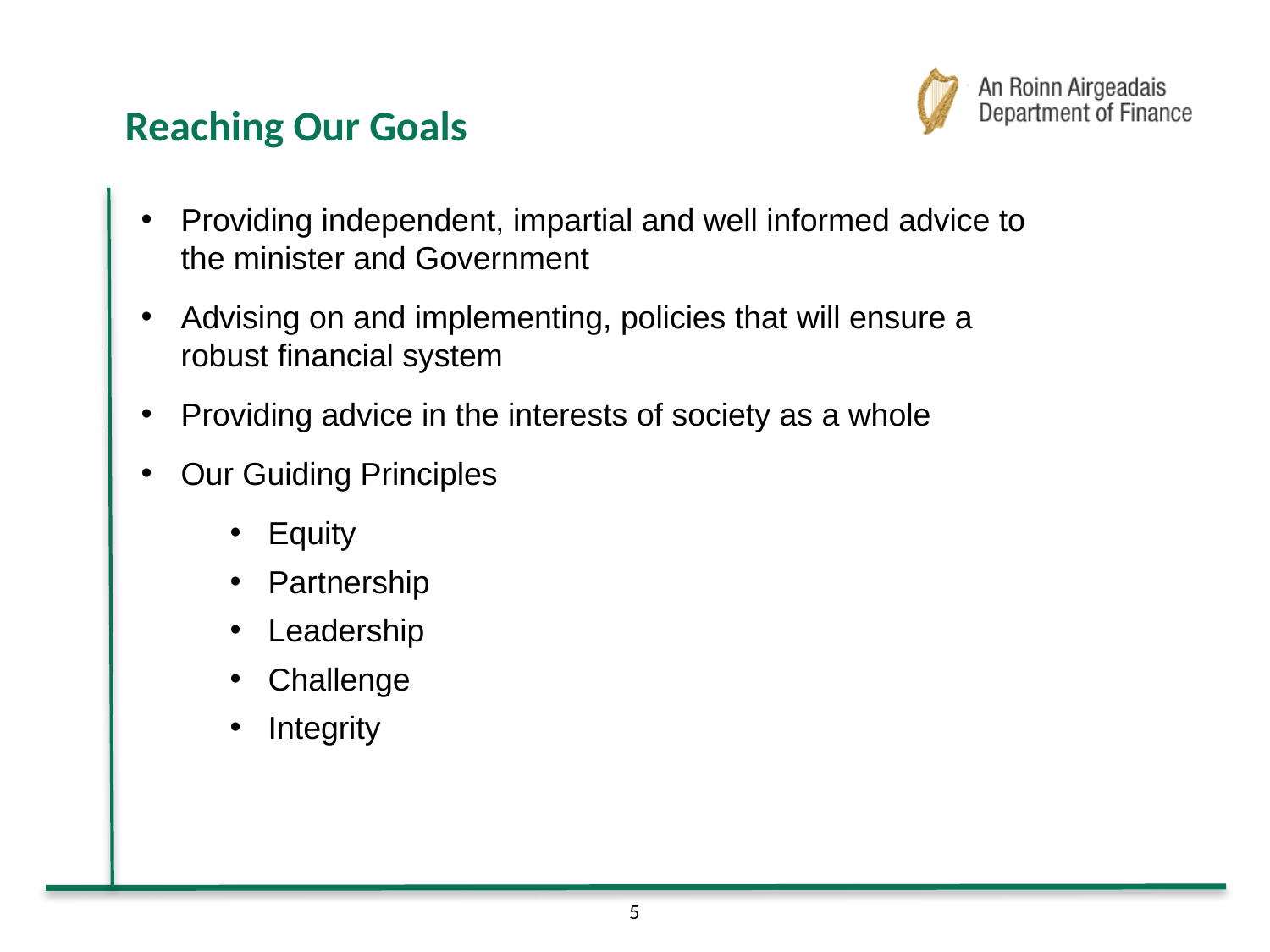

Reaching Our Goals
Providing independent, impartial and well informed advice to the minister and Government
Advising on and implementing, policies that will ensure a robust financial system
Providing advice in the interests of society as a whole
Our Guiding Principles
Equity
Partnership
Leadership
Challenge
Integrity
5